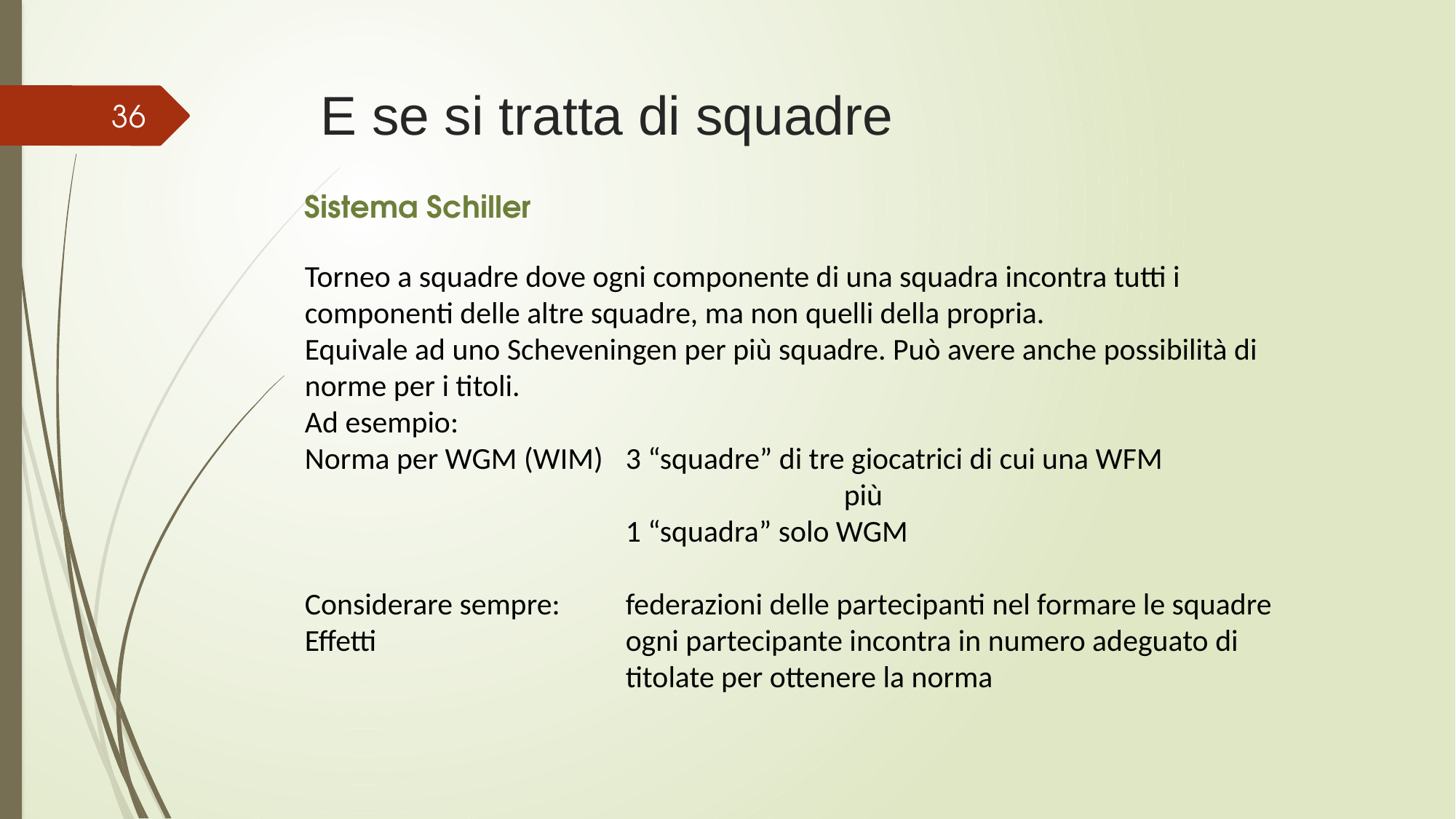

# E se si tratta di squadre
36
Sistema Schiller

Torneo a squadre dove ogni componente di una squadra incontra tutti i componenti delle altre squadre, ma non quelli della propria.
Equivale ad uno Scheveningen per più squadre. Può avere anche possibilità di norme per i titoli.
Ad esempio:
Norma per WGM (WIM) 	3 “squadre” di tre giocatrici di cui una WFM
			più
	1 “squadra” solo WGM

Considerare sempre: 	federazioni delle partecipanti nel formare le squadre
Effetti	ogni partecipante incontra in numero adeguato di titolate per ottenere la norma